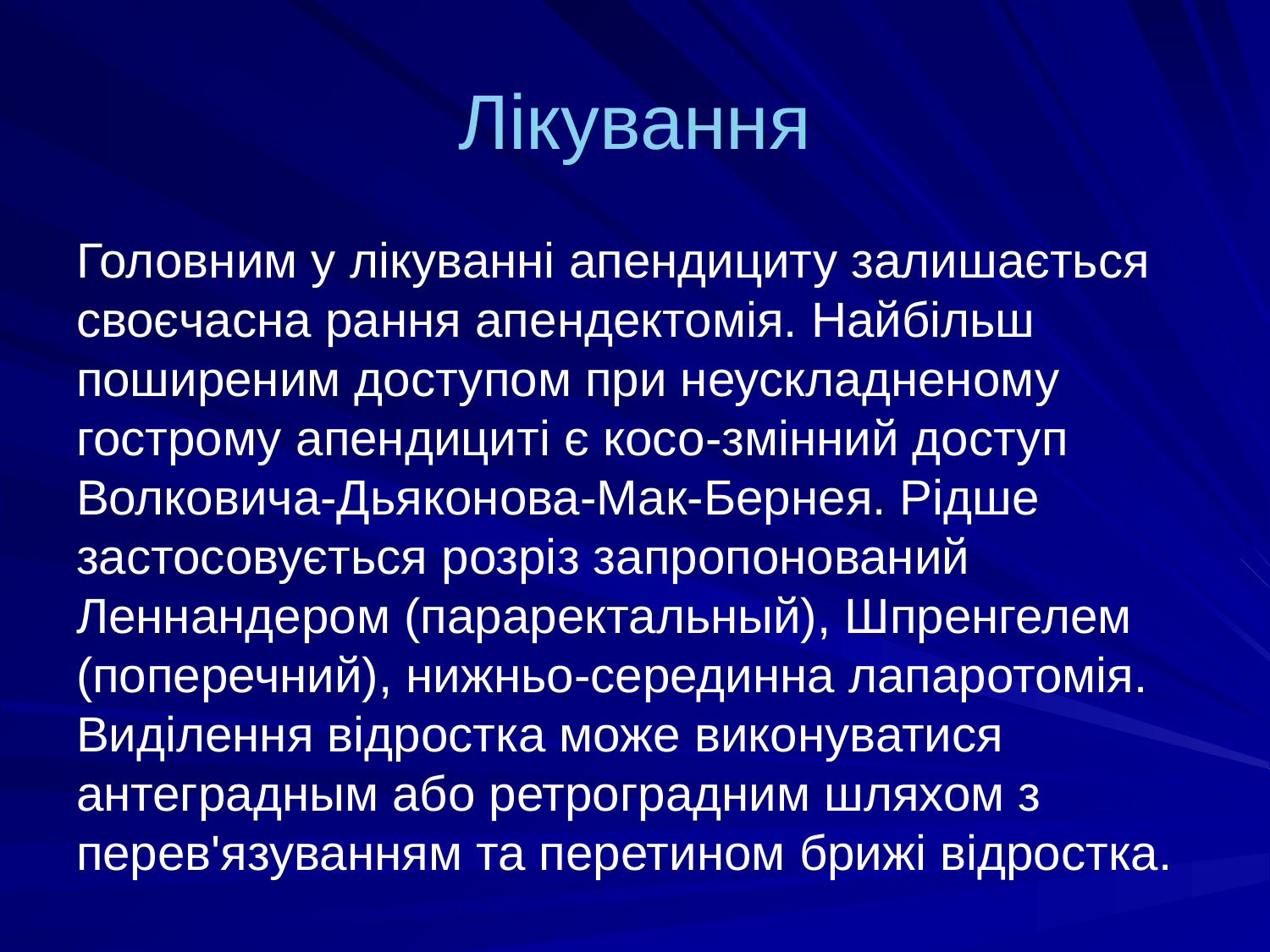

Лікування
Головним у лікуванні апендициту залишається своєчасна рання апендектомія. Найбільш поширеним доступом при неускладненому гострому апендициті є косо-змінний доступ Волковича-Дьяконова-Мак-Бернея. Рідше застосовується розріз запропонований Леннандером (параректальный), Шпренгелем (поперечний), нижньо-серединна лапаротомія. Виділення відростка може виконуватися антеградным або ретроградним шляхом з перев'язуванням та перетином брижі відростка.